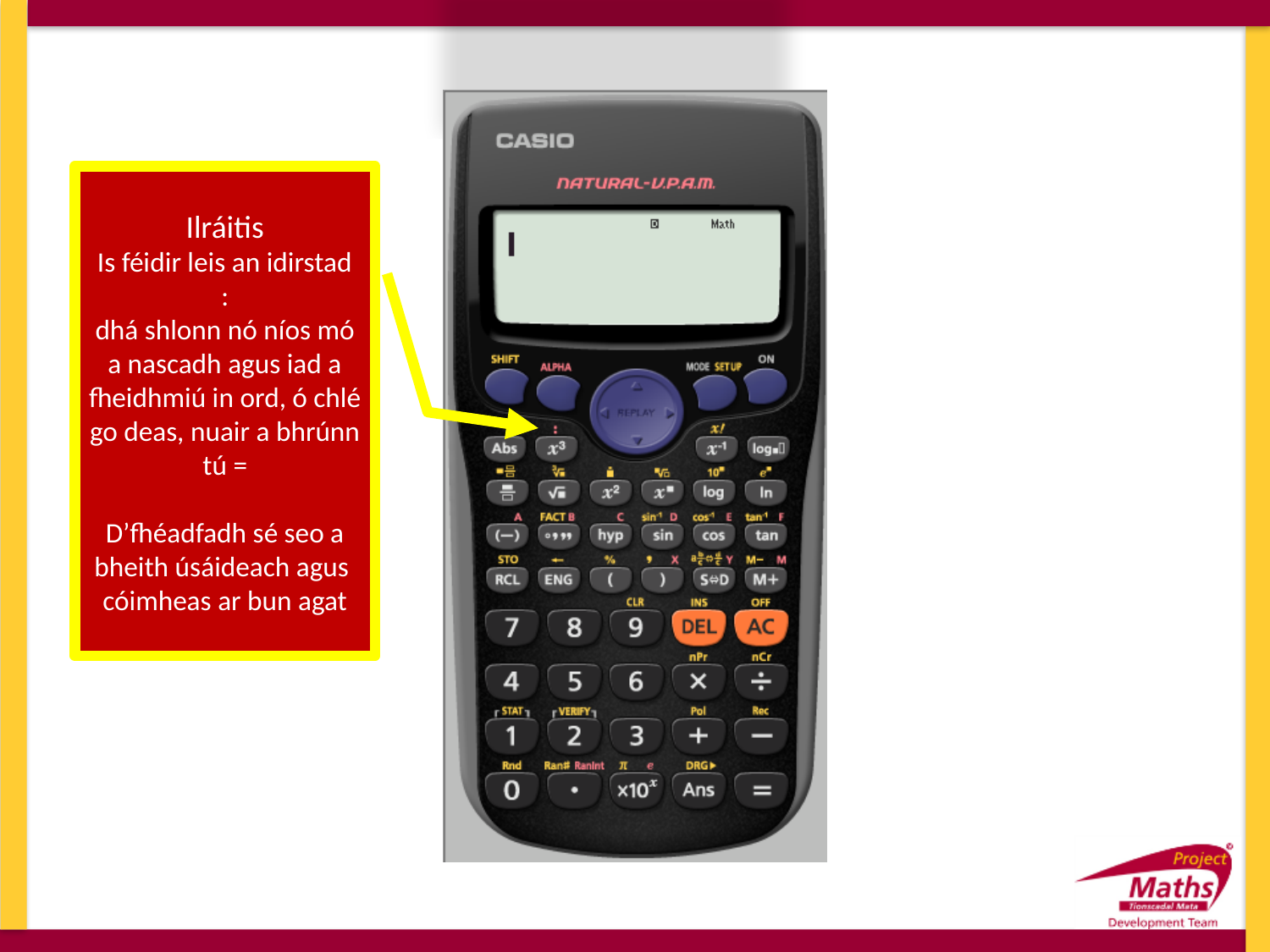

Ilráitis
Is féidir leis an idirstad
 :
dhá shlonn nó níos mó a nascadh agus iad a fheidhmiú in ord, ó chlé go deas, nuair a bhrúnn tú =

D’fhéadfadh sé seo a bheith úsáideach agus  cóimheas ar bun agat